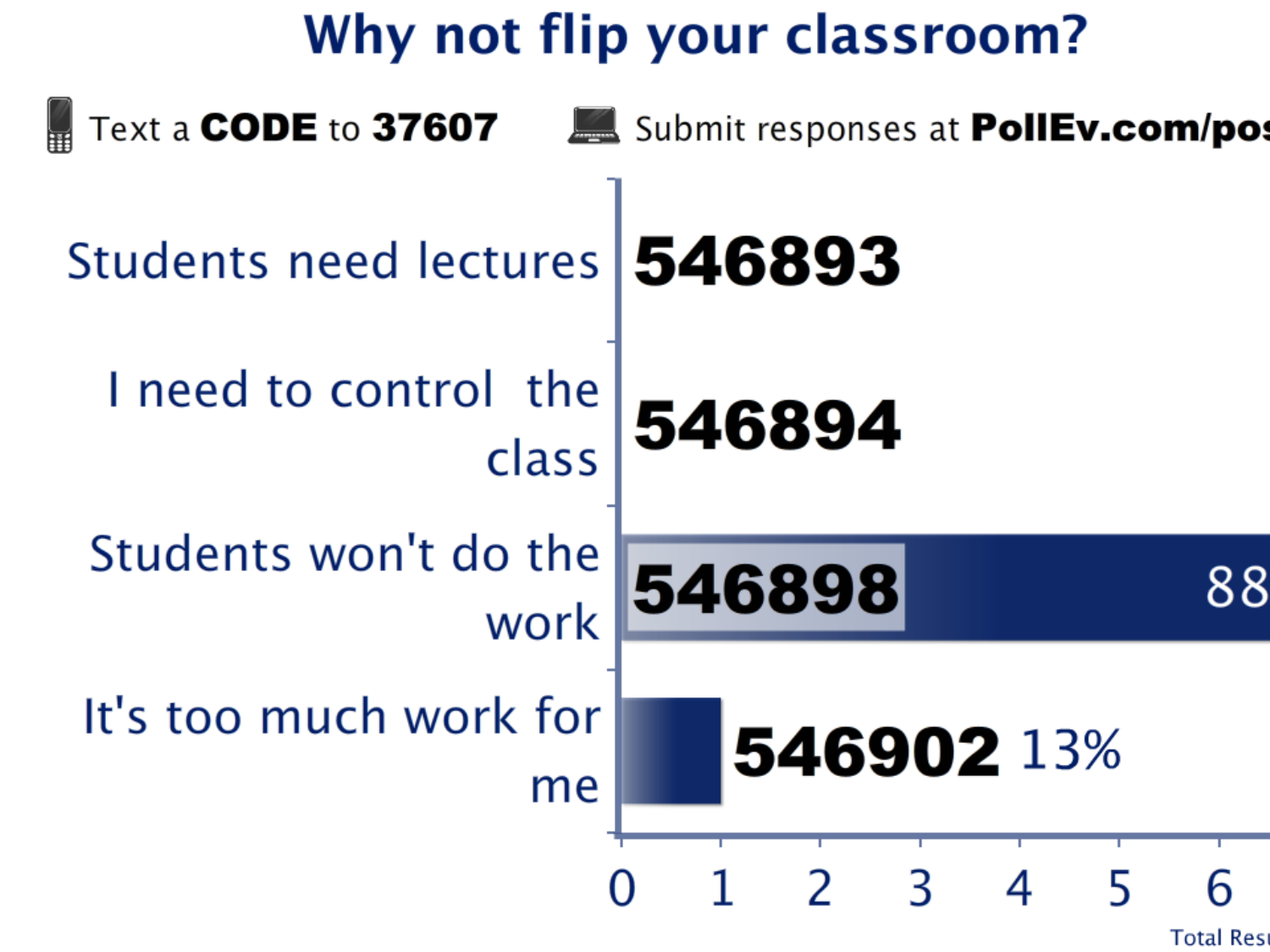

# Poll Question
Why not flip your classroom?
Students need me to explain hard material
I need to control the course
Students won’t do the work